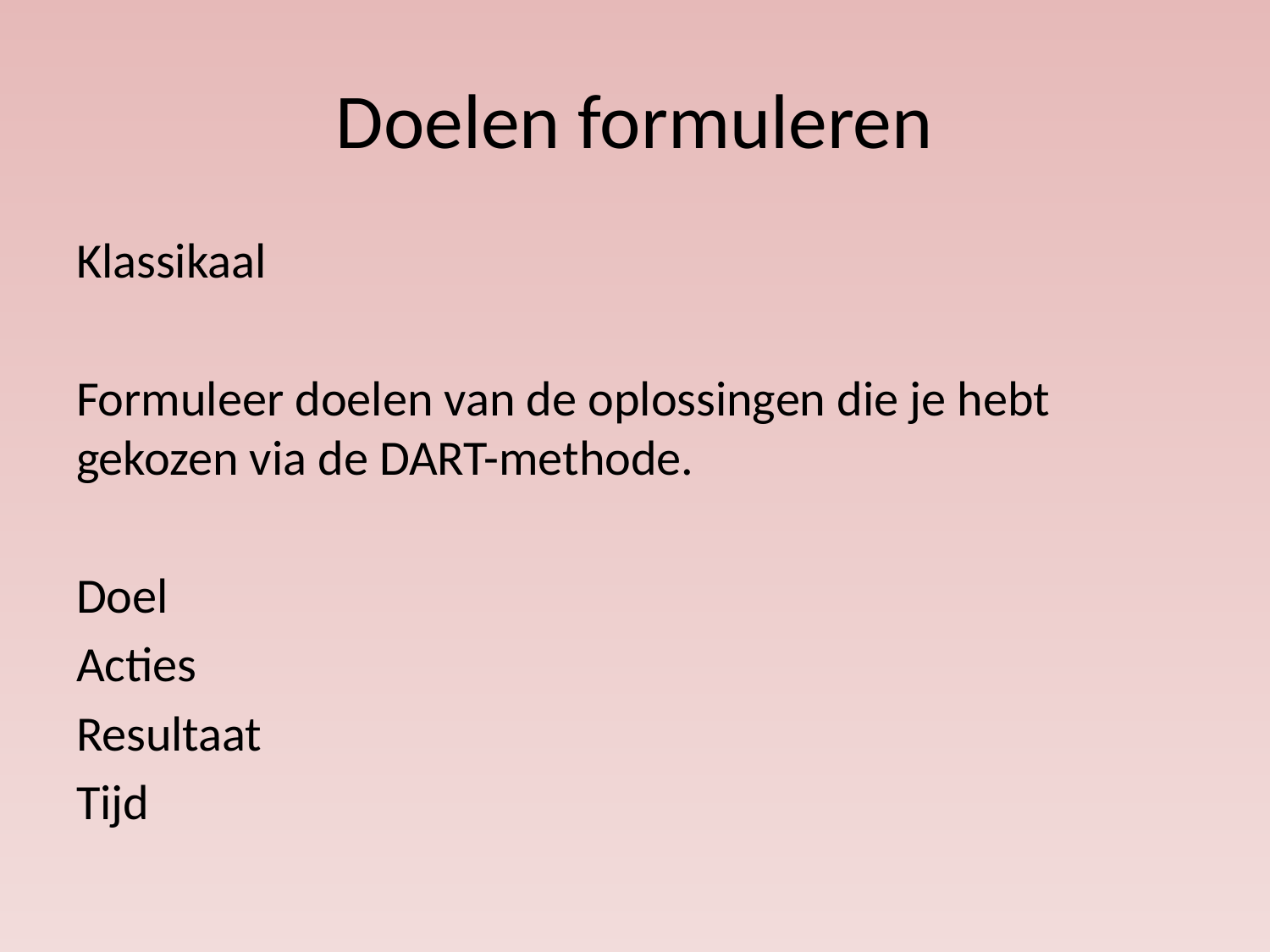

# Doelen formuleren
Klassikaal

Formuleer doelen van de oplossingen die je hebt gekozen via de DART-methode.

Doel
Acties
Resultaat
Tijd